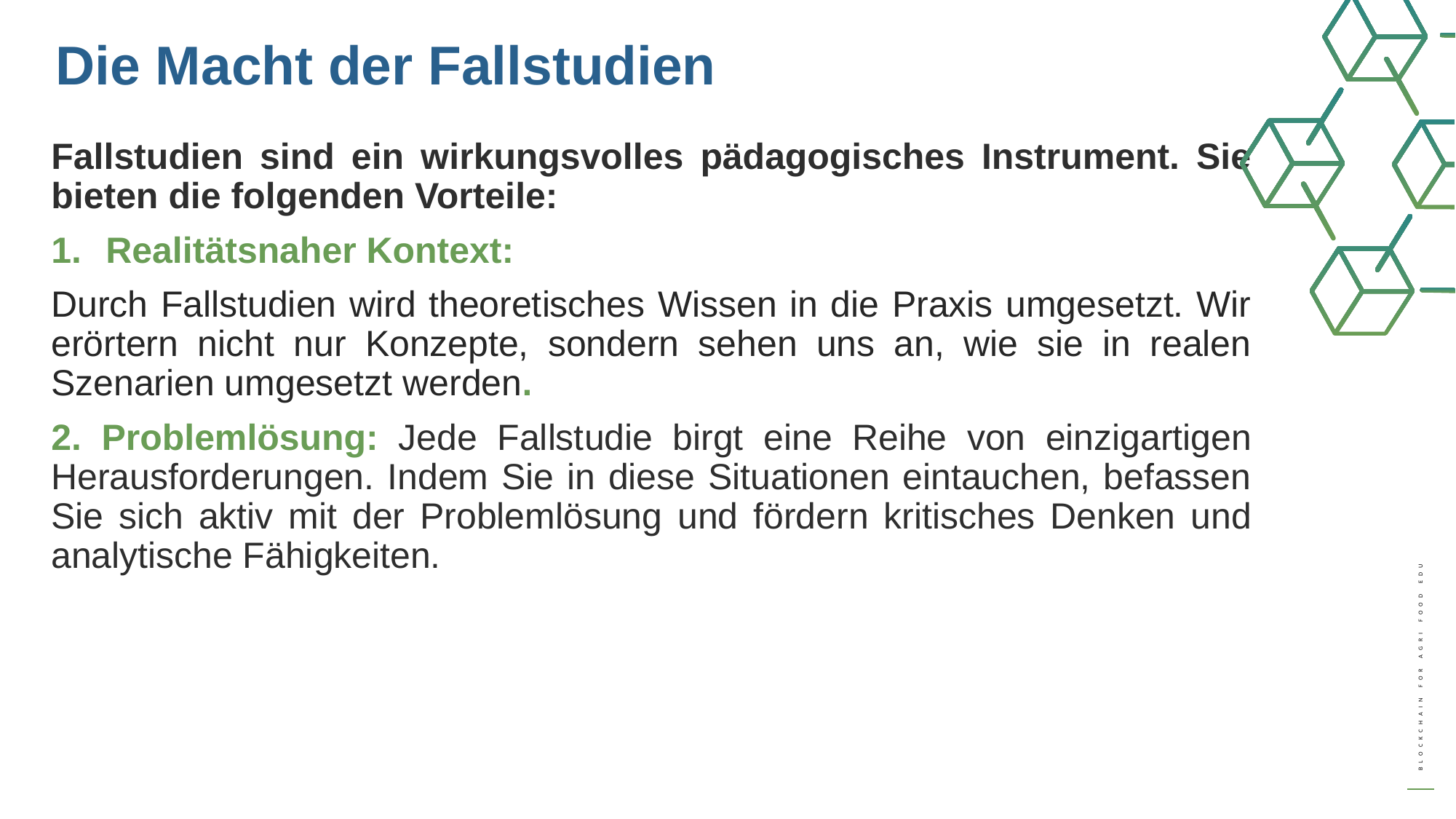

Die Macht der Fallstudien
Fallstudien sind ein wirkungsvolles pädagogisches Instrument. Sie bieten die folgenden Vorteile:
Realitätsnaher Kontext:
Durch Fallstudien wird theoretisches Wissen in die Praxis umgesetzt. Wir erörtern nicht nur Konzepte, sondern sehen uns an, wie sie in realen Szenarien umgesetzt werden.
2. Problemlösung: Jede Fallstudie birgt eine Reihe von einzigartigen Herausforderungen. Indem Sie in diese Situationen eintauchen, befassen Sie sich aktiv mit der Problemlösung und fördern kritisches Denken und analytische Fähigkeiten.